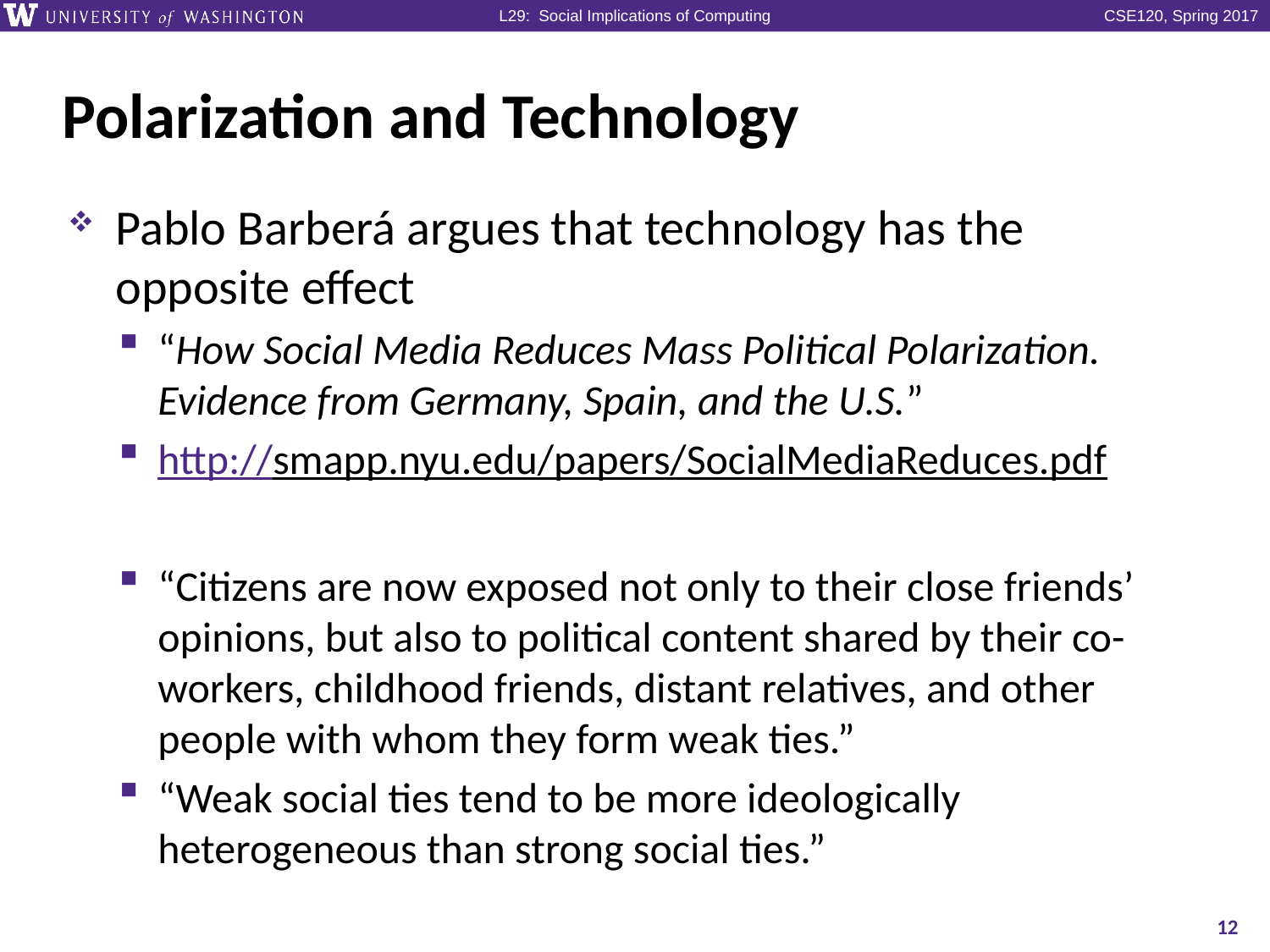

# Polarization and Technology
Pablo Barberá argues that technology has the opposite effect
“How Social Media Reduces Mass Political Polarization. Evidence from Germany, Spain, and the U.S.”
http://smapp.nyu.edu/papers/SocialMediaReduces.pdf

“Citizens are now exposed not only to their close friends’ opinions, but also to political content shared by their co-workers, childhood friends, distant relatives, and other people with whom they form weak ties.”
“Weak social ties tend to be more ideologically heterogeneous than strong social ties.”

12